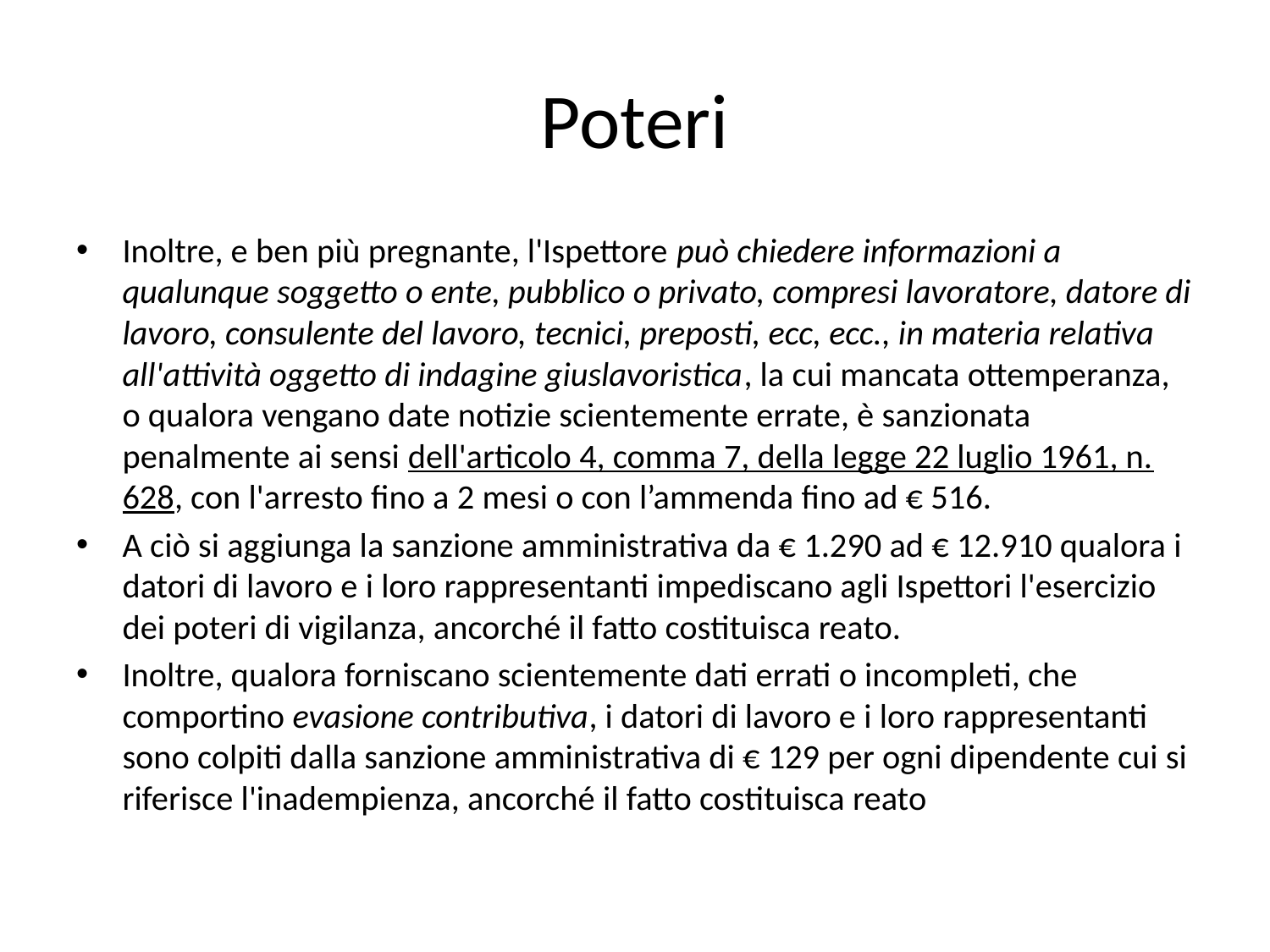

# Poteri
Inoltre, e ben più pregnante, l'Ispettore può chiedere informazioni a qualunque soggetto o ente, pubblico o privato, compresi lavoratore, datore di lavoro, consulente del lavoro, tecnici, preposti, ecc, ecc., in materia relativa all'attività oggetto di indagine giuslavoristica, la cui mancata ottemperanza, o qualora vengano date notizie scientemente errate, è sanzionata penalmente ai sensi dell'articolo 4, comma 7, della legge 22 luglio 1961, n. 628, con l'arresto fino a 2 mesi o con l’ammenda fino ad € 516.
A ciò si aggiunga la sanzione amministrativa da € 1.290 ad € 12.910 qualora i datori di lavoro e i loro rappresentanti impediscano agli Ispettori l'esercizio dei poteri di vigilanza, ancorché il fatto costituisca reato.
Inoltre, qualora forniscano scientemente dati errati o incompleti, che comportino evasione contributiva, i datori di lavoro e i loro rappresentanti sono colpiti dalla sanzione amministrativa di € 129 per ogni dipendente cui si riferisce l'inadempienza, ancorché il fatto costituisca reato